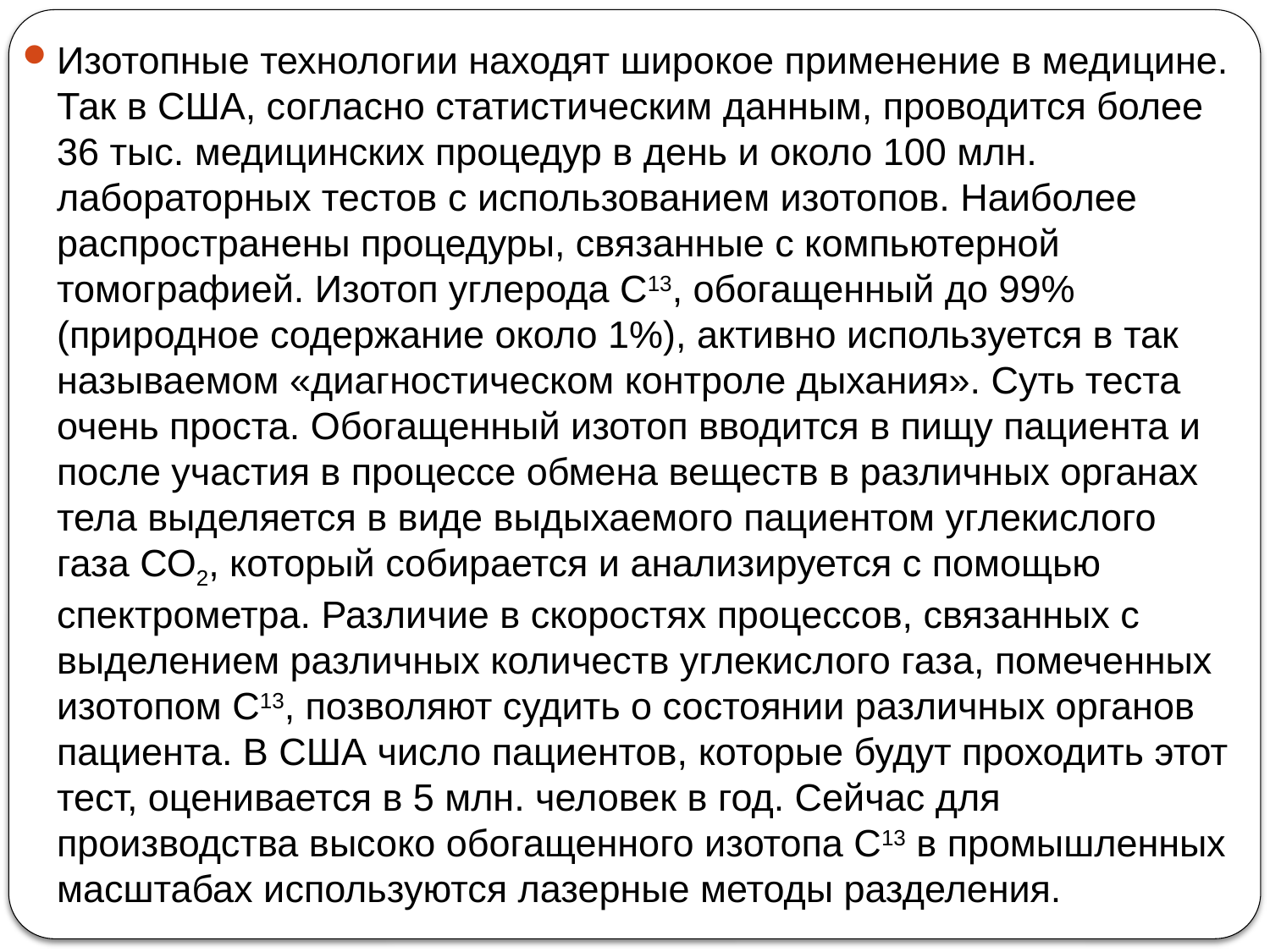

Изотопные технологии находят широкое применение в медицине. Так в США, согласно статистическим данным, проводится более 36 тыс. медицинских процедур в день и около 100 млн. лабораторных тестов с использованием изотопов. Наиболее распространены процедуры, связанные с компьютерной томографией. Изотоп углерода C13, обогащенный до 99% (природное содержание около 1%), активно используется в так называемом «диагностическом контроле дыхания». Суть теста очень проста. Обогащенный изотоп вводится в пищу пациента и после участия в процессе обмена веществ в различных органах тела выделяется в виде выдыхаемого пациентом углекислого газа СО2, который собирается и анализируется с помощью спектрометра. Различие в скоростях процессов, связанных с выделением различных количеств углекислого газа, помеченных изотопом С13, позволяют судить о состоянии различных органов пациента. В США число пациентов, которые будут проходить этот тест, оценивается в 5 млн. человек в год. Сейчас для производства высоко обогащенного изотопа С13 в промышленных масштабах используются лазерные методы разделения.